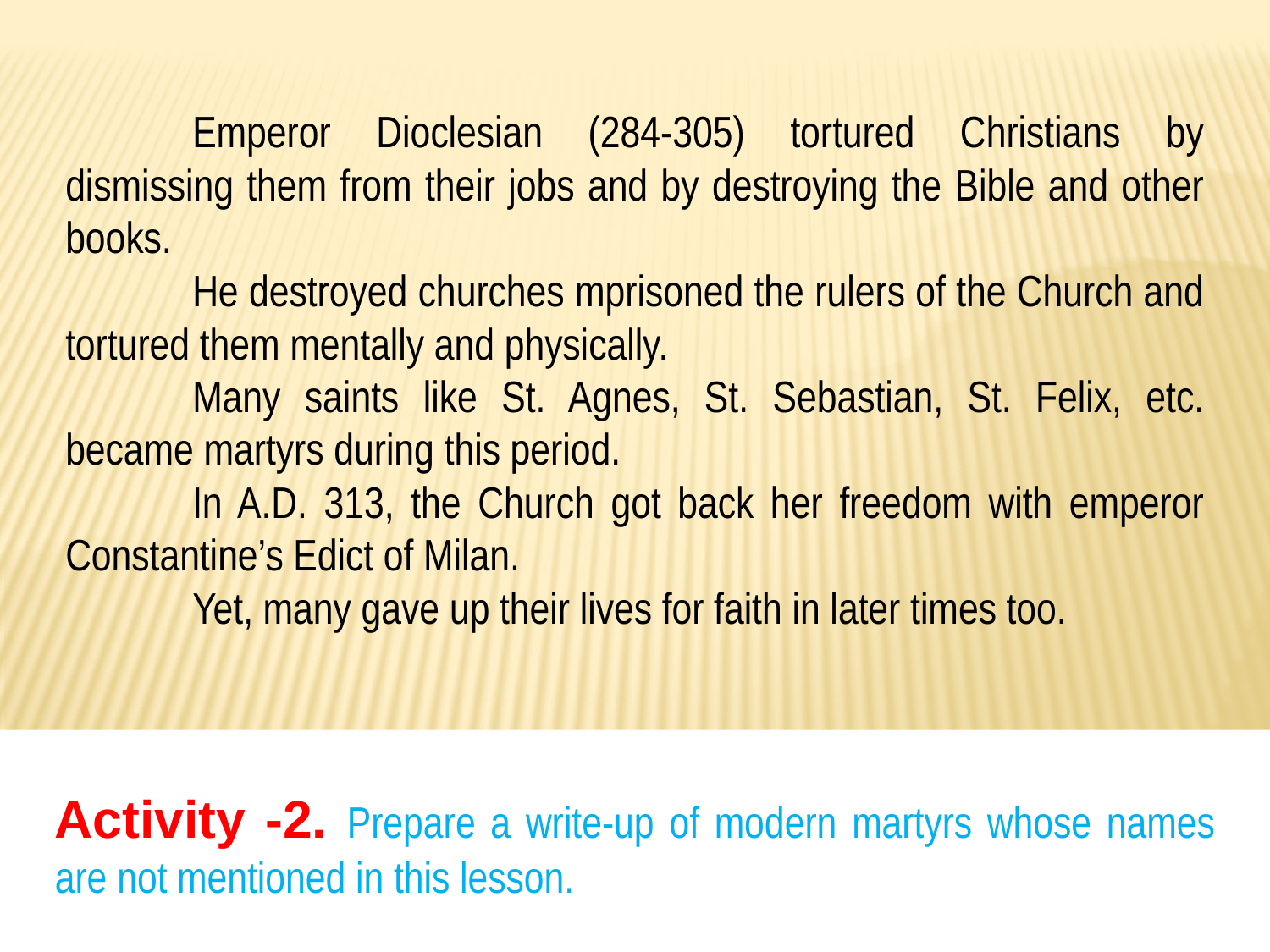

Emperor Dioclesian (284-305) tortured Christians by dismissing them from their jobs and by destroying the Bible and other books.
	He destroyed churches mprisoned the rulers of the Church and tortured them mentally and physically.
	Many saints like St. Agnes, St. Sebastian, St. Felix, etc. became martyrs during this period.
	In A.D. 313, the Church got back her freedom with emperor Constantine’s Edict of Milan.
	Yet, many gave up their lives for faith in later times too.

Activity -2. Prepare a write-up of modern martyrs whose names are not mentioned in this lesson.